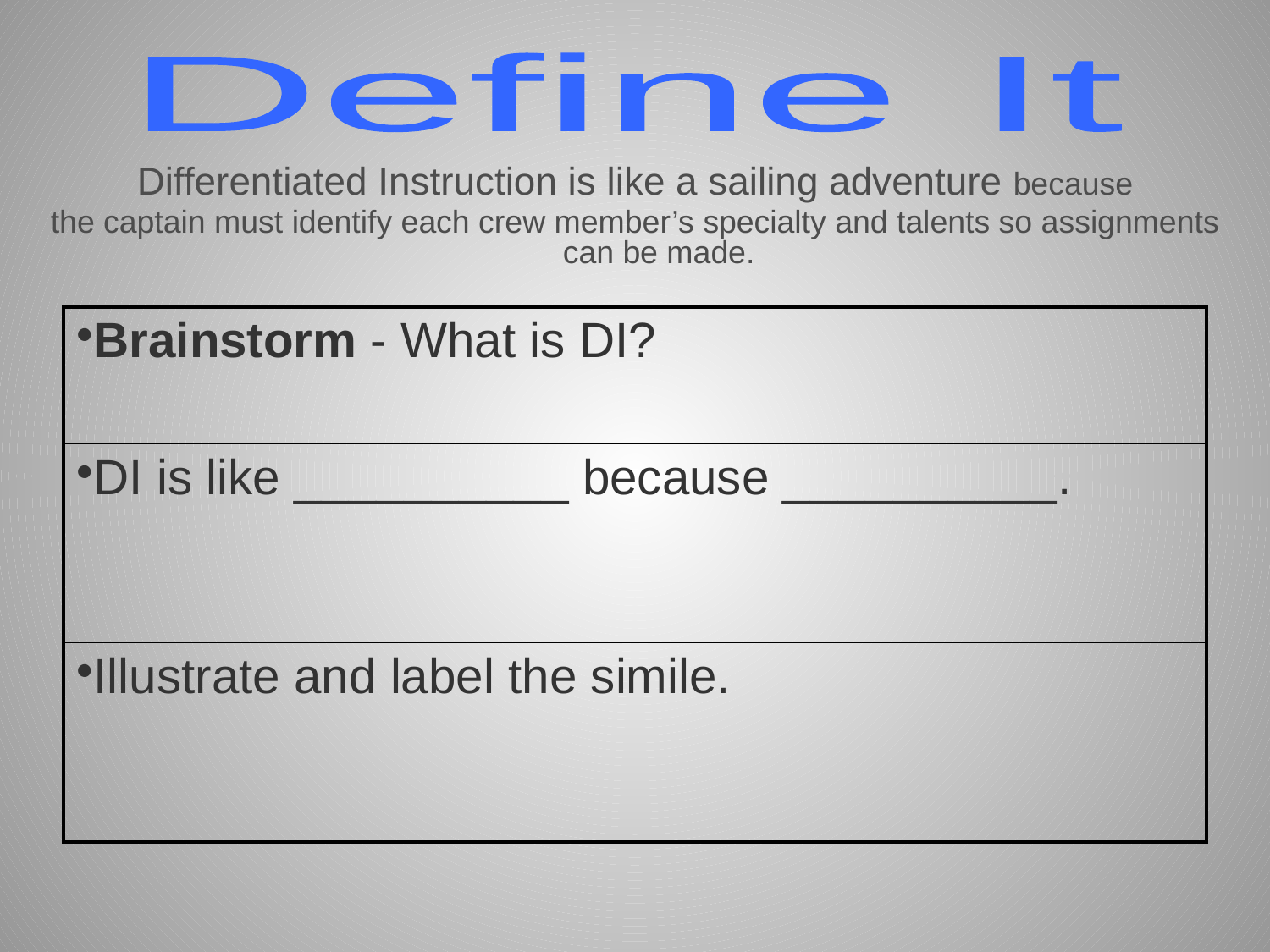

Define It
Differentiated Instruction is like a sailing adventure because
the captain must identify each crew member’s specialty and talents so assignments can be made.

| Brainstorm - What is DI? |
| --- |
| DI is like \_\_\_\_\_\_\_\_\_\_ because \_\_\_\_\_\_\_\_\_\_. |
| Illustrate and label the simile. |